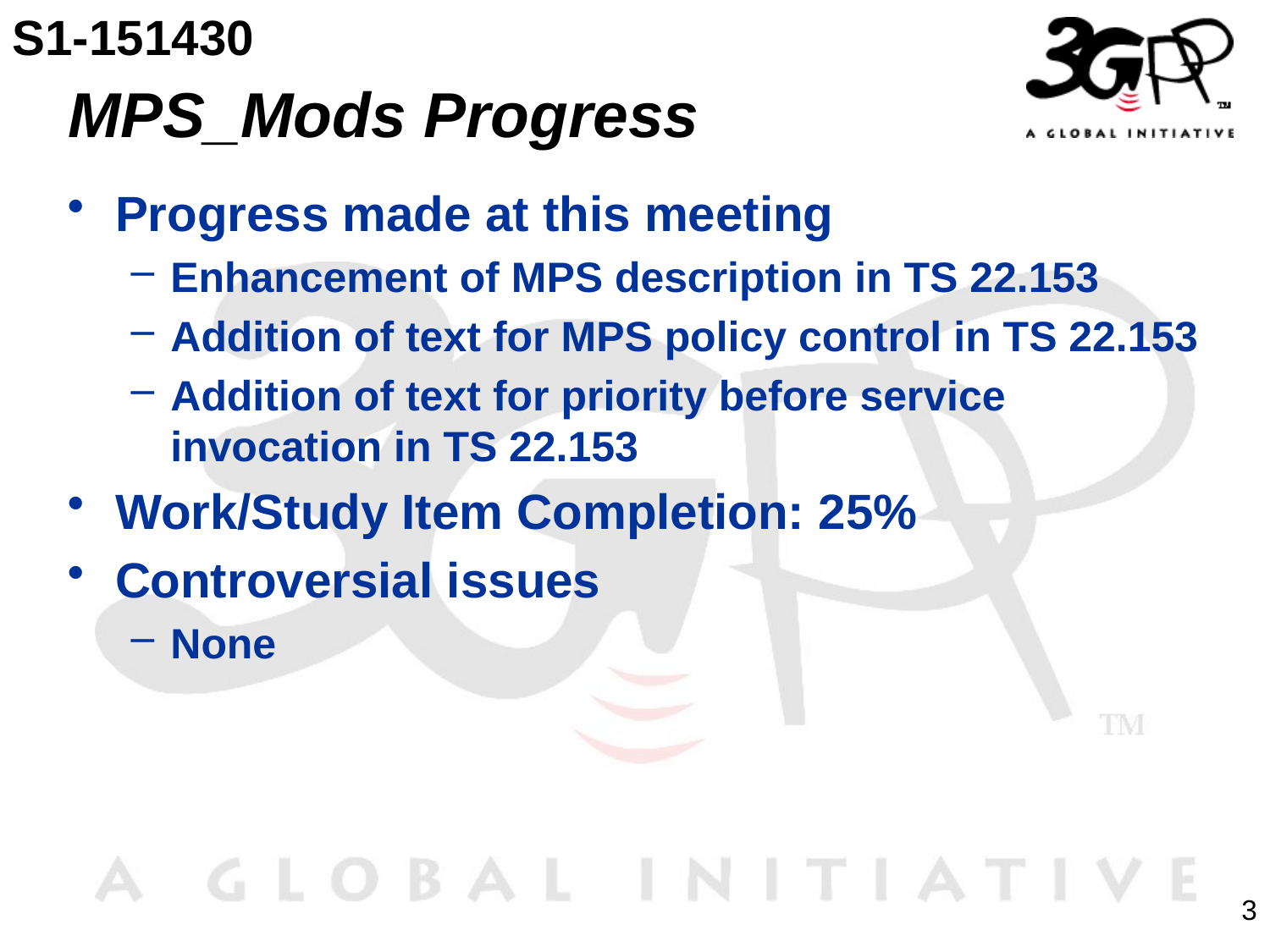

S1-151430
# MPS_Mods Progress
Progress made at this meeting
Enhancement of MPS description in TS 22.153
Addition of text for MPS policy control in TS 22.153
Addition of text for priority before service invocation in TS 22.153
Work/Study Item Completion: 25%
Controversial issues
None
3